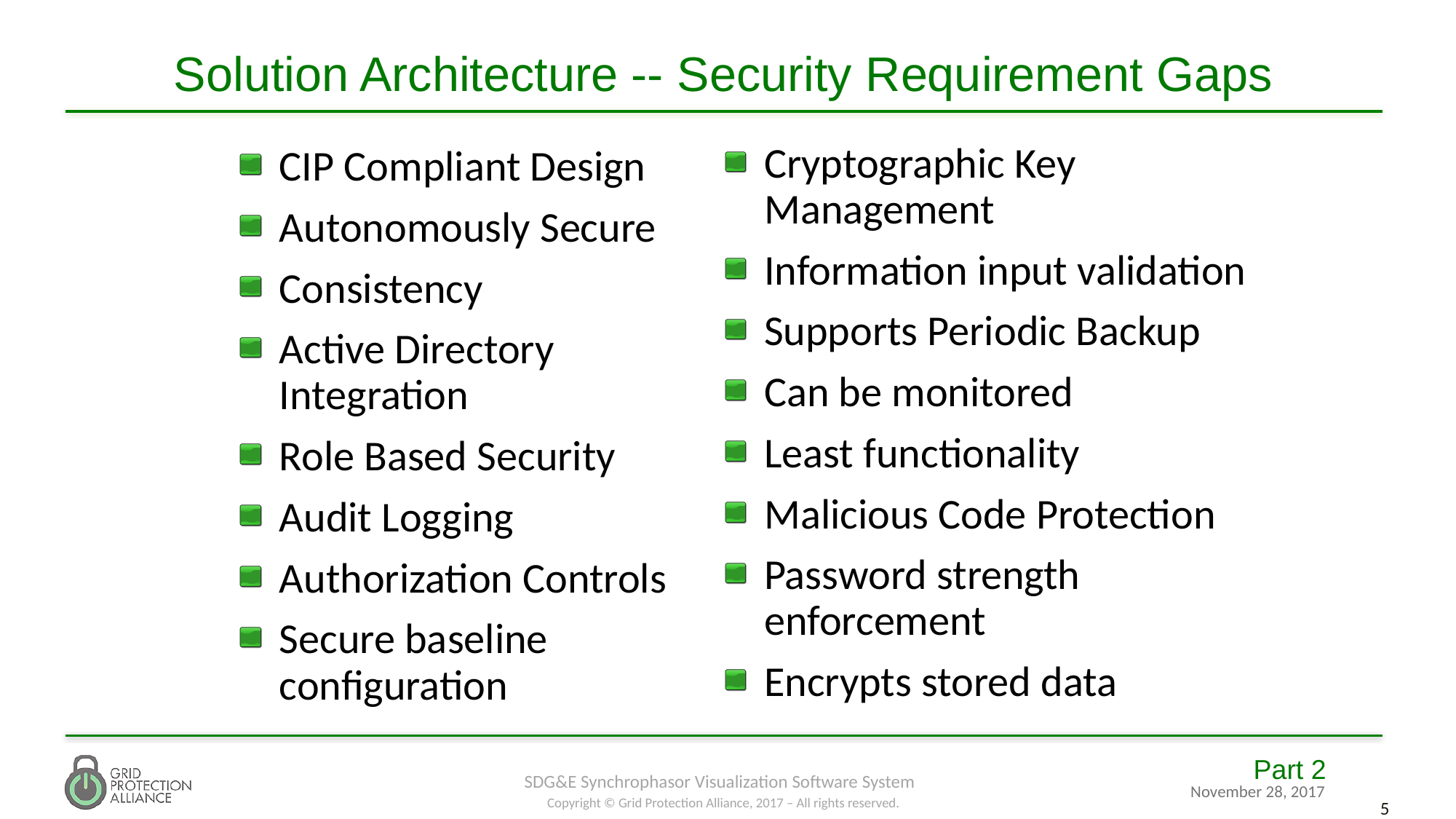

# Solution Architecture -- Security Requirement Gaps
Cryptographic Key Management
Information input validation
Supports Periodic Backup
Can be monitored
Least functionality
Malicious Code Protection
Password strength enforcement
Encrypts stored data

CIP Compliant Design
Autonomously Secure
Consistency
Active Directory Integration
Role Based Security
Audit Logging
Authorization Controls
Secure baseline configuration
Part 2
November 28, 2017
SDG&E Synchrophasor Visualization Software System